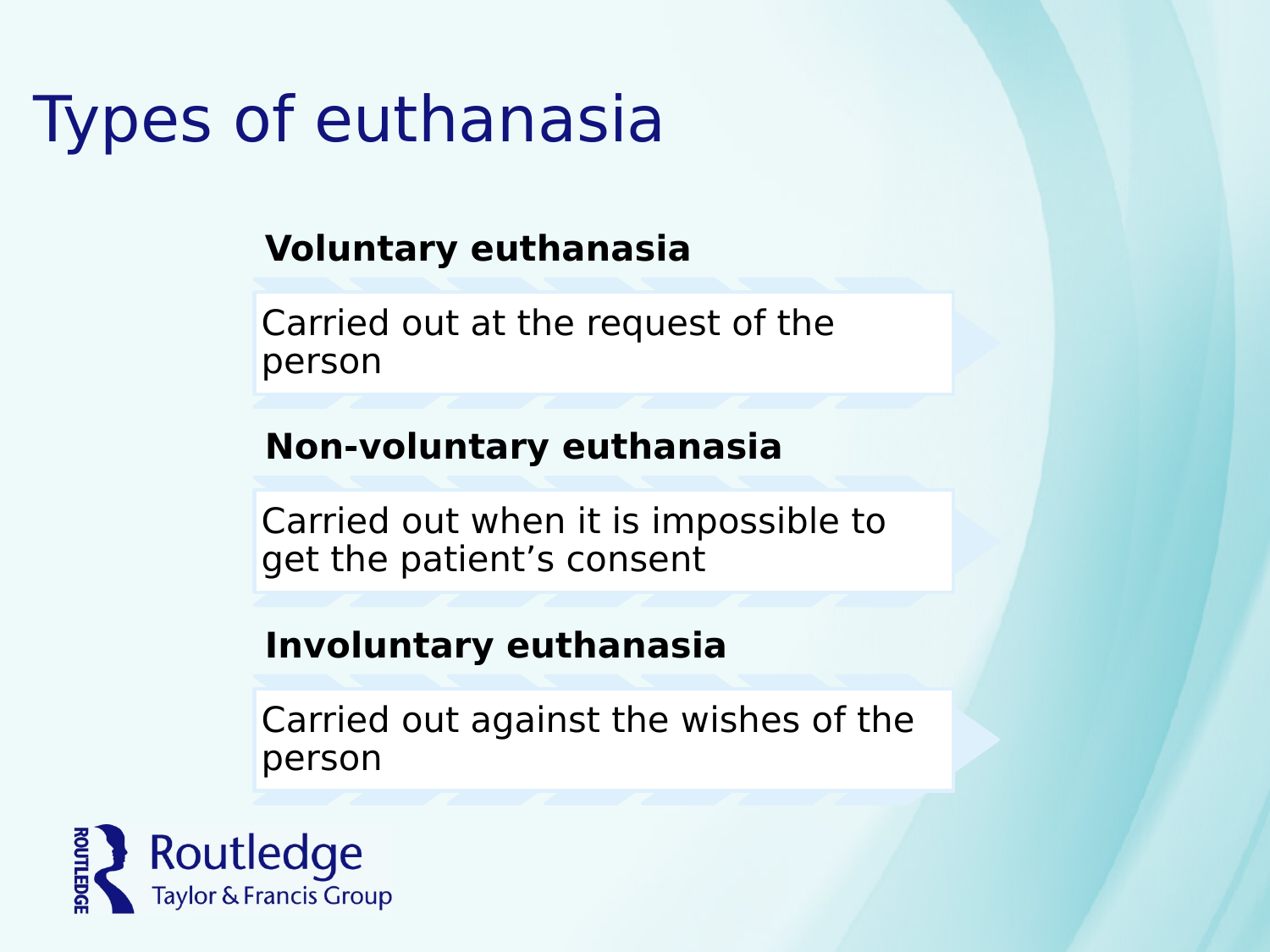

# Types of euthanasia
Voluntary euthanasia
Carried out at the request of the person
Non-voluntary euthanasia
Carried out when it is impossible to get the patient’s consent
Involuntary euthanasia
Carried out against the wishes of the person